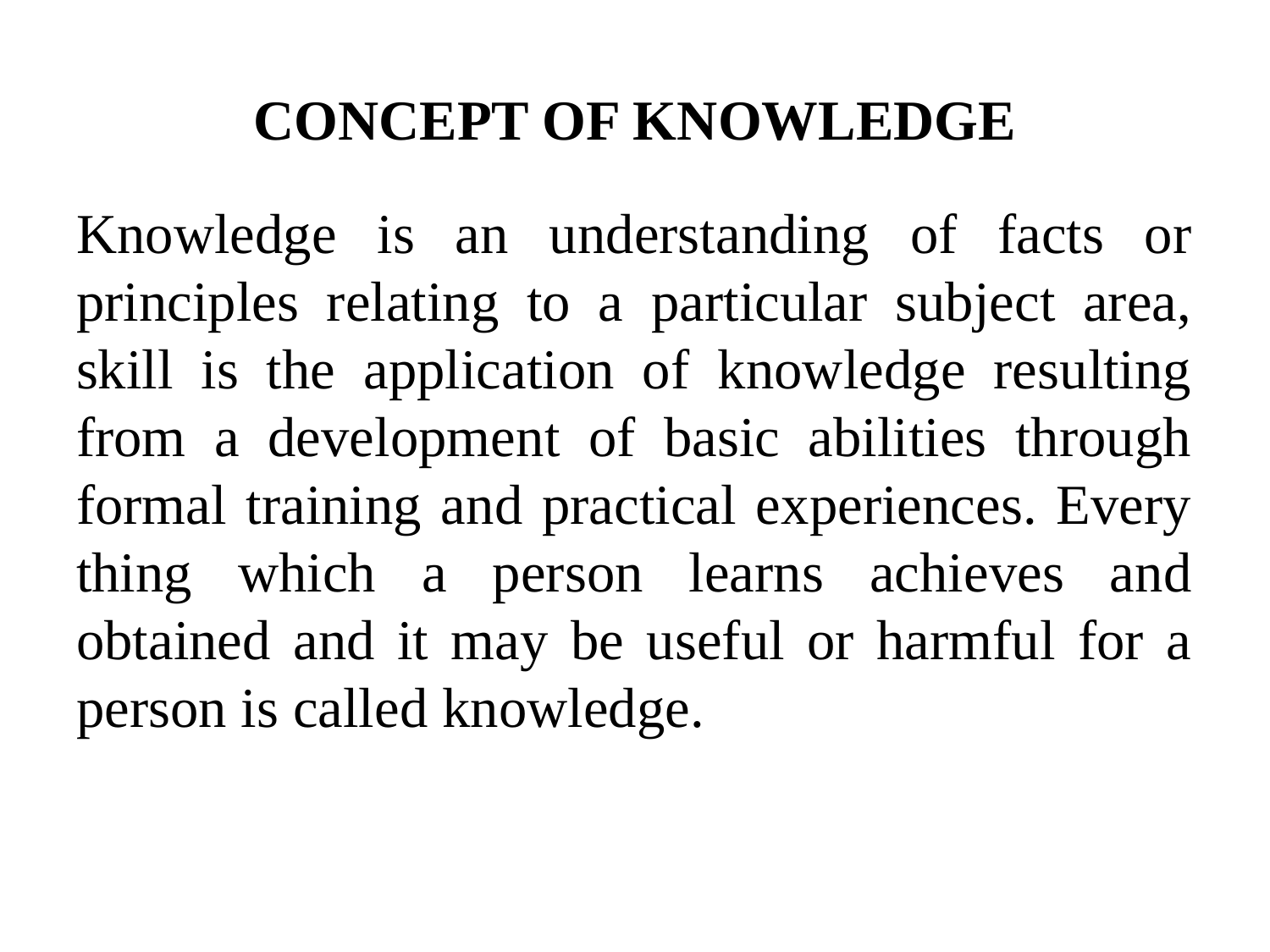

# CONCEPT OF KNOWLEDGE
Knowledge is an understanding of facts or principles relating to a particular subject area, skill is the application of knowledge resulting from a development of basic abilities through formal training and practical experiences. Every thing which a person learns achieves and obtained and it may be useful or harmful for a person is called knowledge.